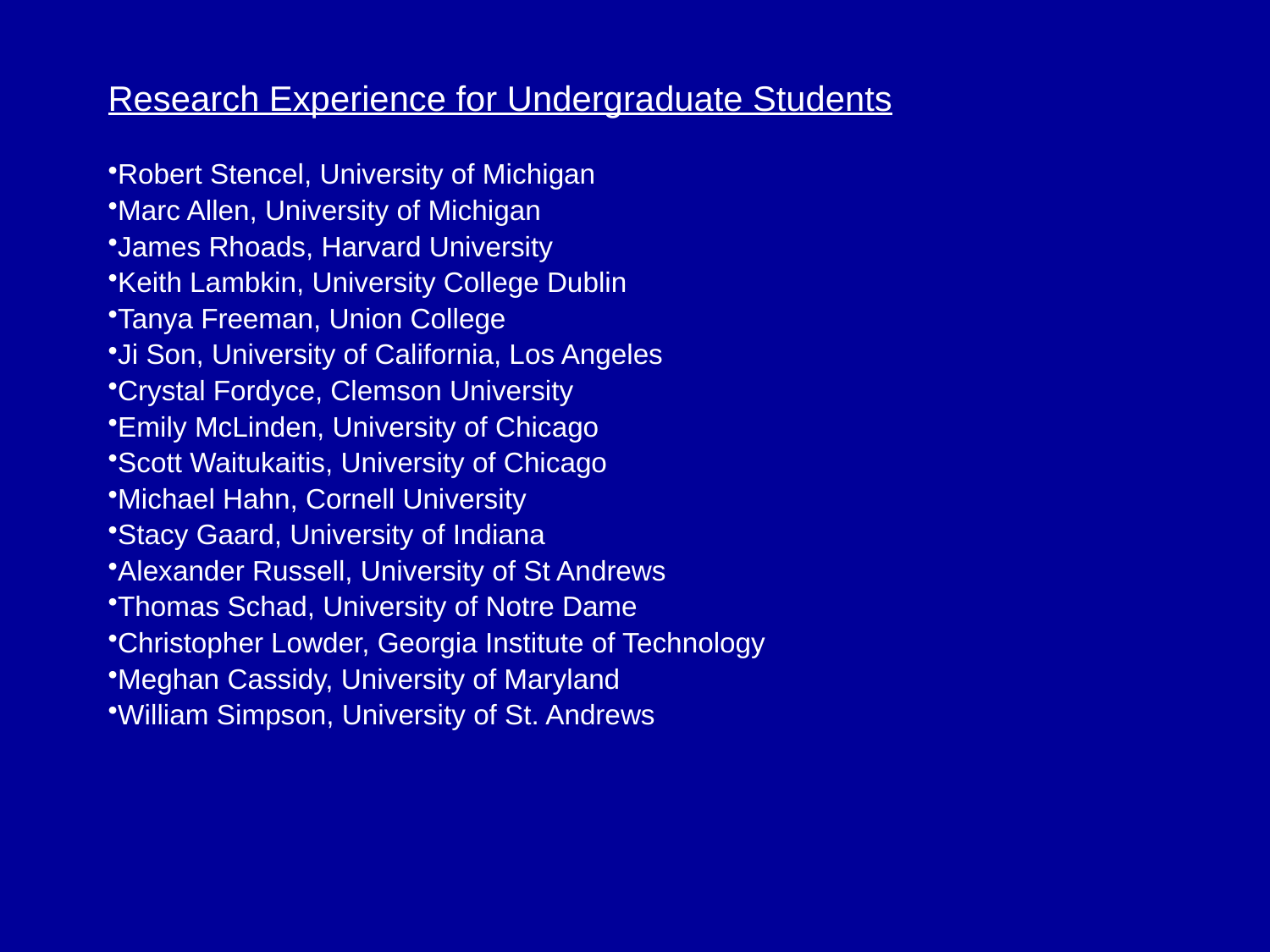

Research Experience for Undergraduate Students

Robert Stencel, University of Michigan
Marc Allen, University of Michigan
James Rhoads, Harvard University
Keith Lambkin, University College Dublin
Tanya Freeman, Union College
Ji Son, University of California, Los Angeles
Crystal Fordyce, Clemson University
Emily McLinden, University of Chicago
Scott Waitukaitis, University of Chicago
Michael Hahn, Cornell University
Stacy Gaard, University of Indiana
Alexander Russell, University of St Andrews
Thomas Schad, University of Notre Dame
Christopher Lowder, Georgia Institute of Technology
Meghan Cassidy, University of Maryland
William Simpson, University of St. Andrews